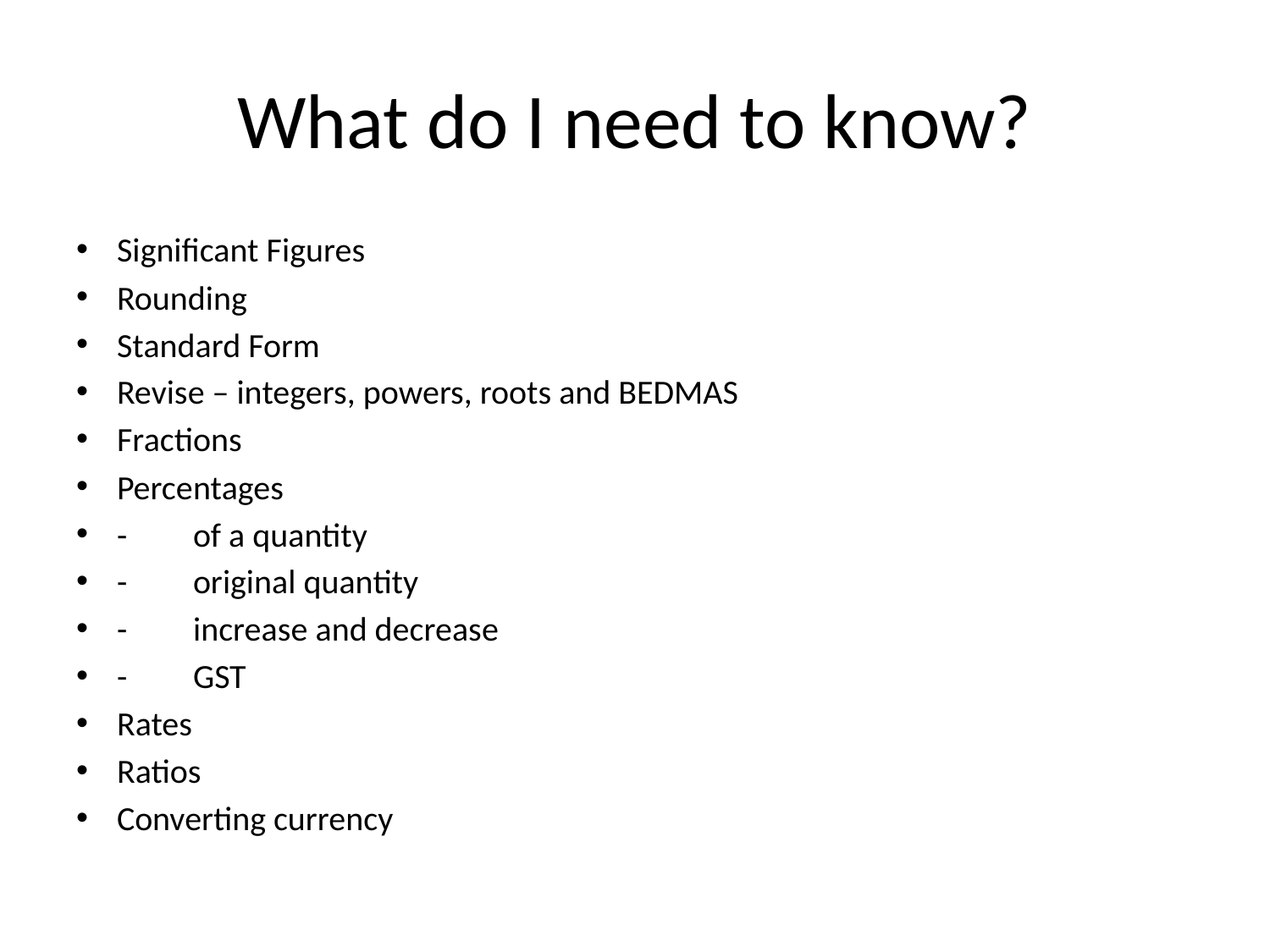

# What do I need to know?
Significant Figures
Rounding
Standard Form
Revise – integers, powers, roots and BEDMAS
Fractions
Percentages
-	of a quantity
-	original quantity
-	increase and decrease
-	GST
Rates
Ratios
Converting currency